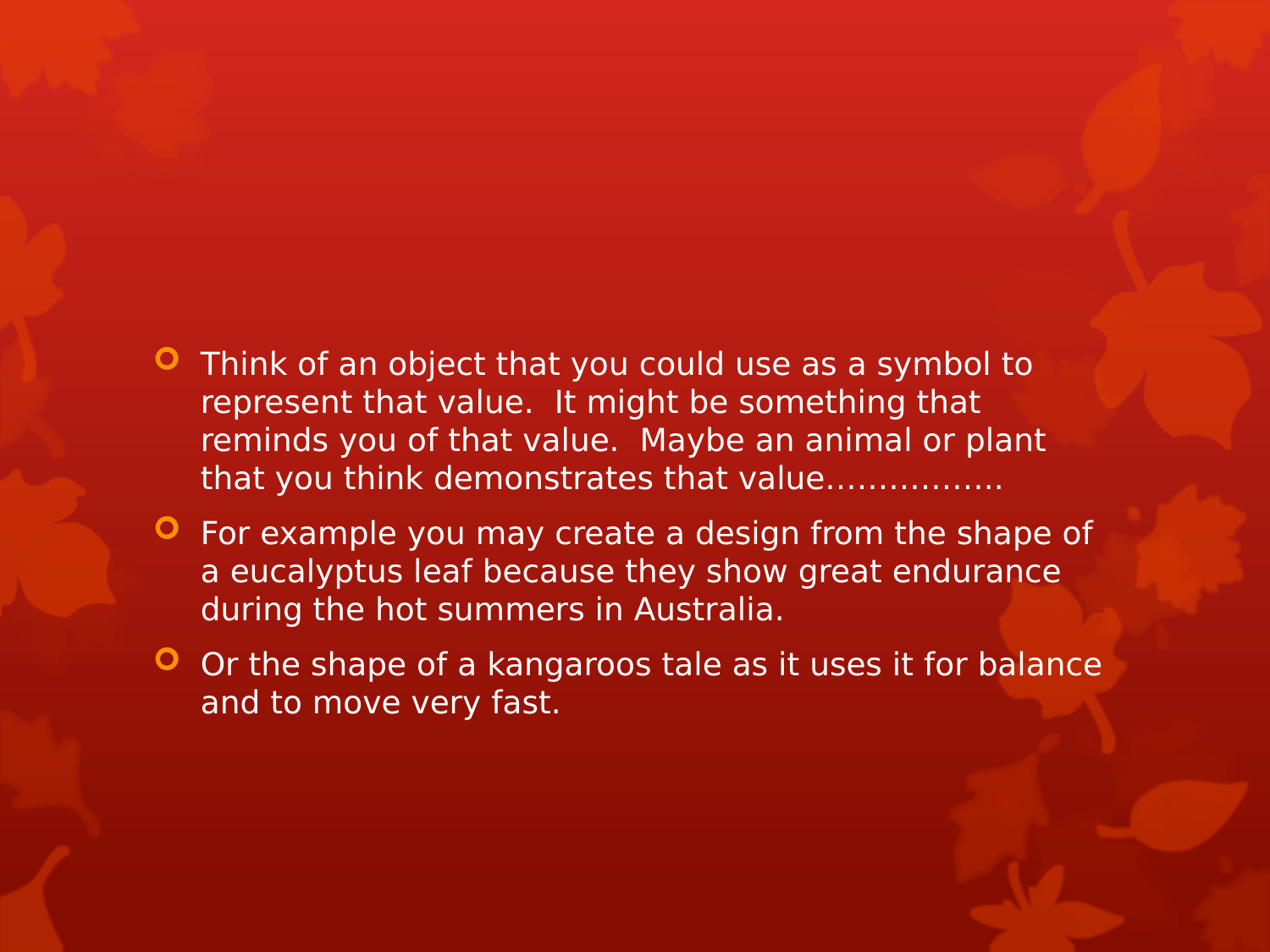

#
Think of an object that you could use as a symbol to represent that value.  It might be something that reminds you of that value.  Maybe an animal or plant that you think demonstrates that value……………..
For example you may create a design from the shape of a eucalyptus leaf because they show great endurance during the hot summers in Australia.
Or the shape of a kangaroos tale as it uses it for balance and to move very fast.